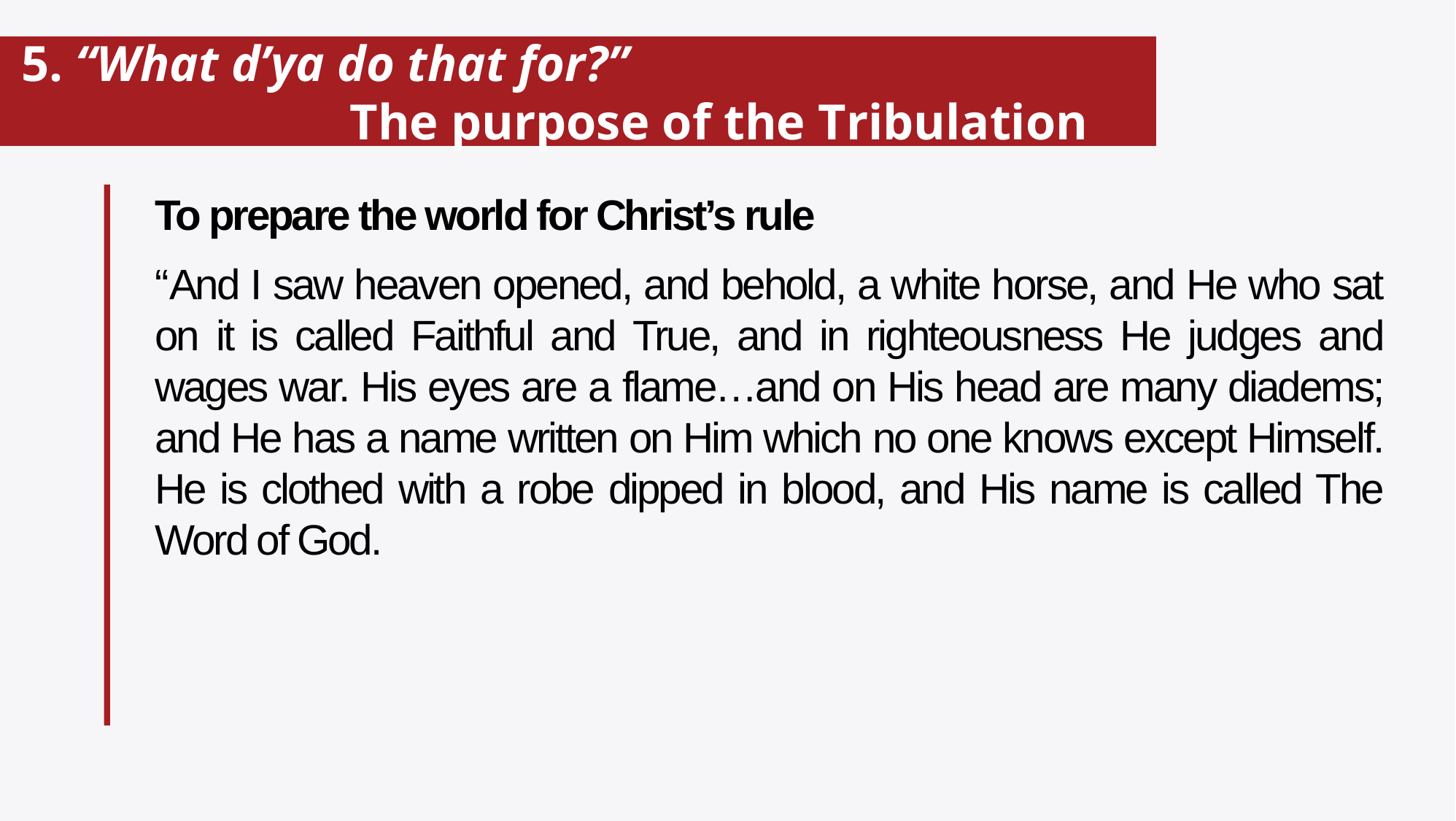

# 5. “What d’ya do that for?” The purpose of the Tribulation
To prepare the world for Christ’s rule
“And I saw heaven opened, and behold, a white horse, and He who sat on it is called Faithful and True, and in righteousness He judges and wages war. His eyes are a flame…and on His head are many diadems; and He has a name written on Him which no one knows except Himself. He is clothed with a robe dipped in blood, and His name is called The Word of God.